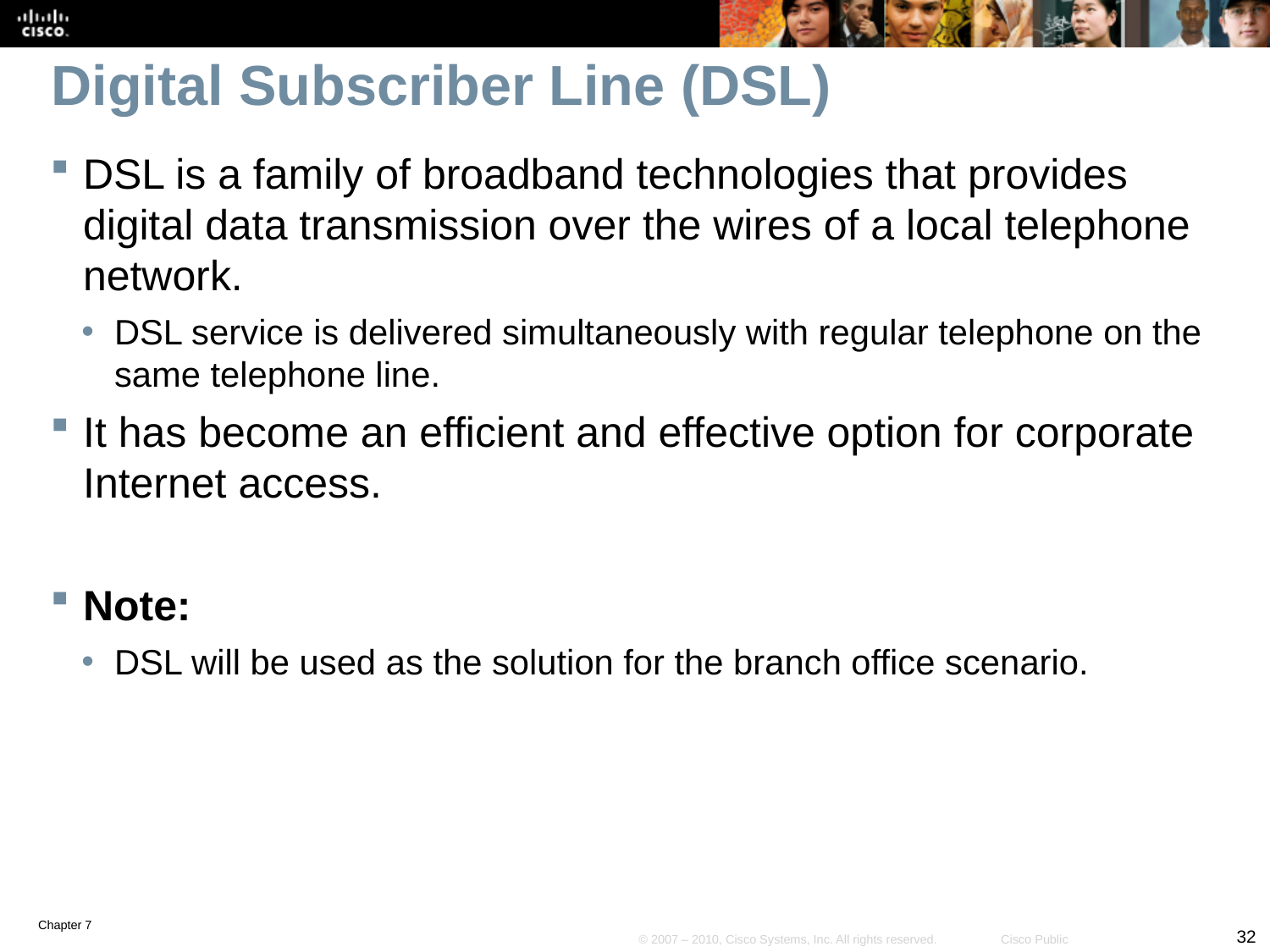

# Digital Subscriber Line (DSL)
DSL is a family of broadband technologies that provides digital data transmission over the wires of a local telephone network.
DSL service is delivered simultaneously with regular telephone on the same telephone line.
It has become an efficient and effective option for corporate Internet access.

Note:
DSL will be used as the solution for the branch office scenario.